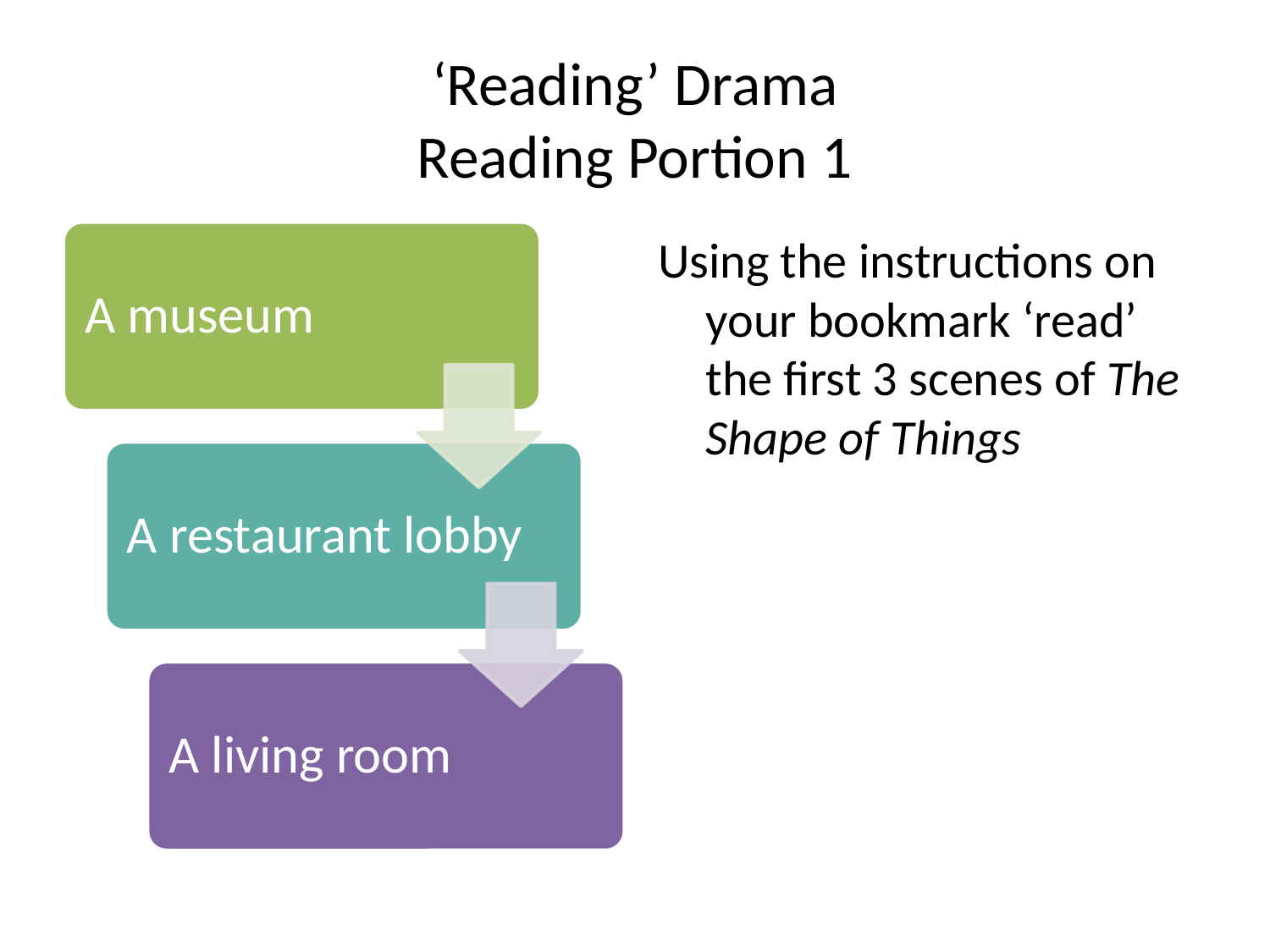

# ‘Reading’ Drama Reading Portion 1
A museum
A restaurant lobby
A living room

Using the instructions on your bookmark ‘read’ the first 3 scenes of The Shape of Things